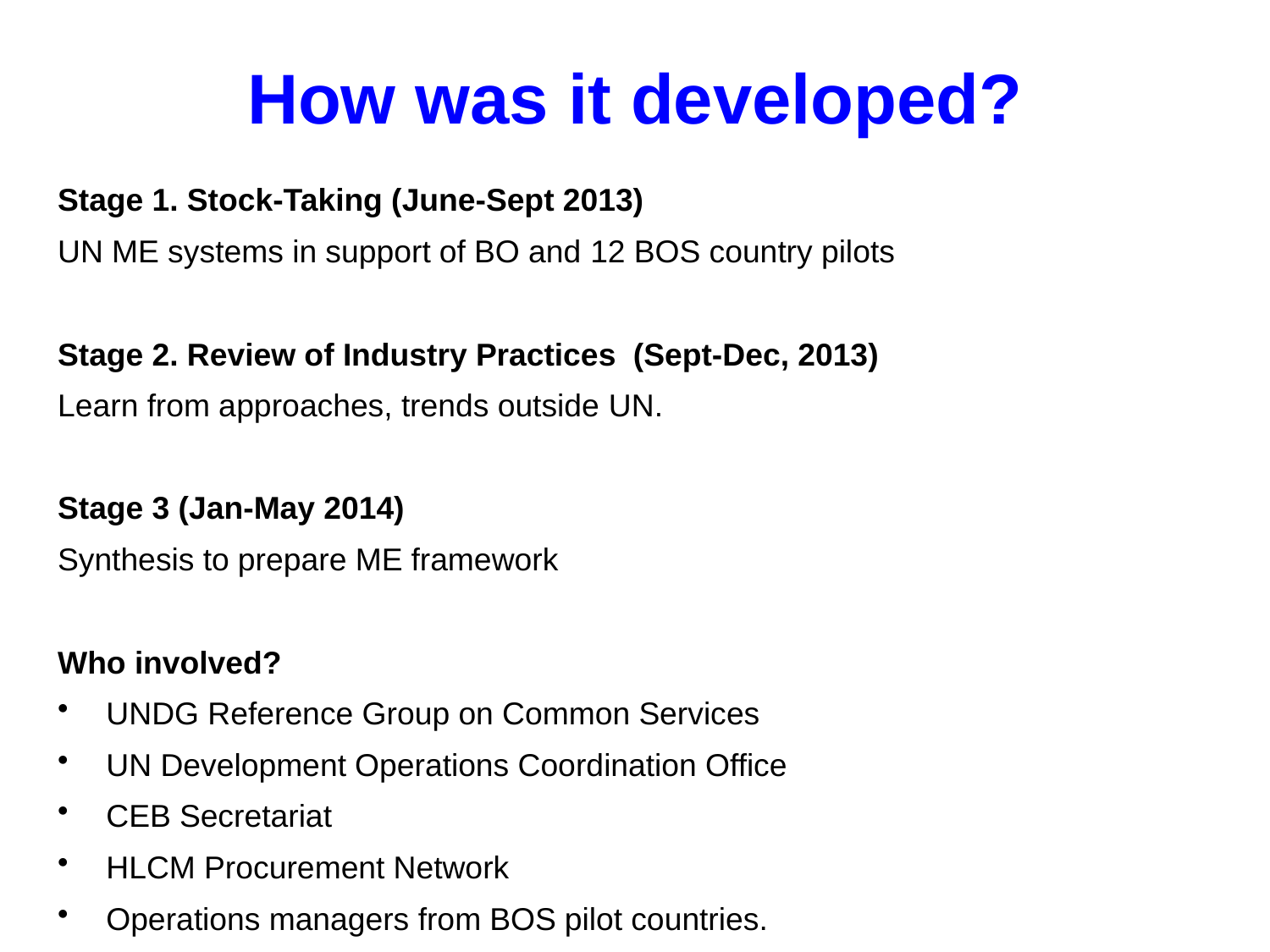

# How was it developed?
Stage 1. Stock-Taking (June-Sept 2013)
UN ME systems in support of BO and 12 BOS country pilots

Stage 2. Review of Industry Practices  (Sept-Dec, 2013)
Learn from approaches, trends outside UN.

Stage 3 (Jan-May 2014)
Synthesis to prepare ME framework

Who involved?
UNDG Reference Group on Common Services
UN Development Operations Coordination Office
CEB Secretariat
HLCM Procurement Network
Operations managers from BOS pilot countries.